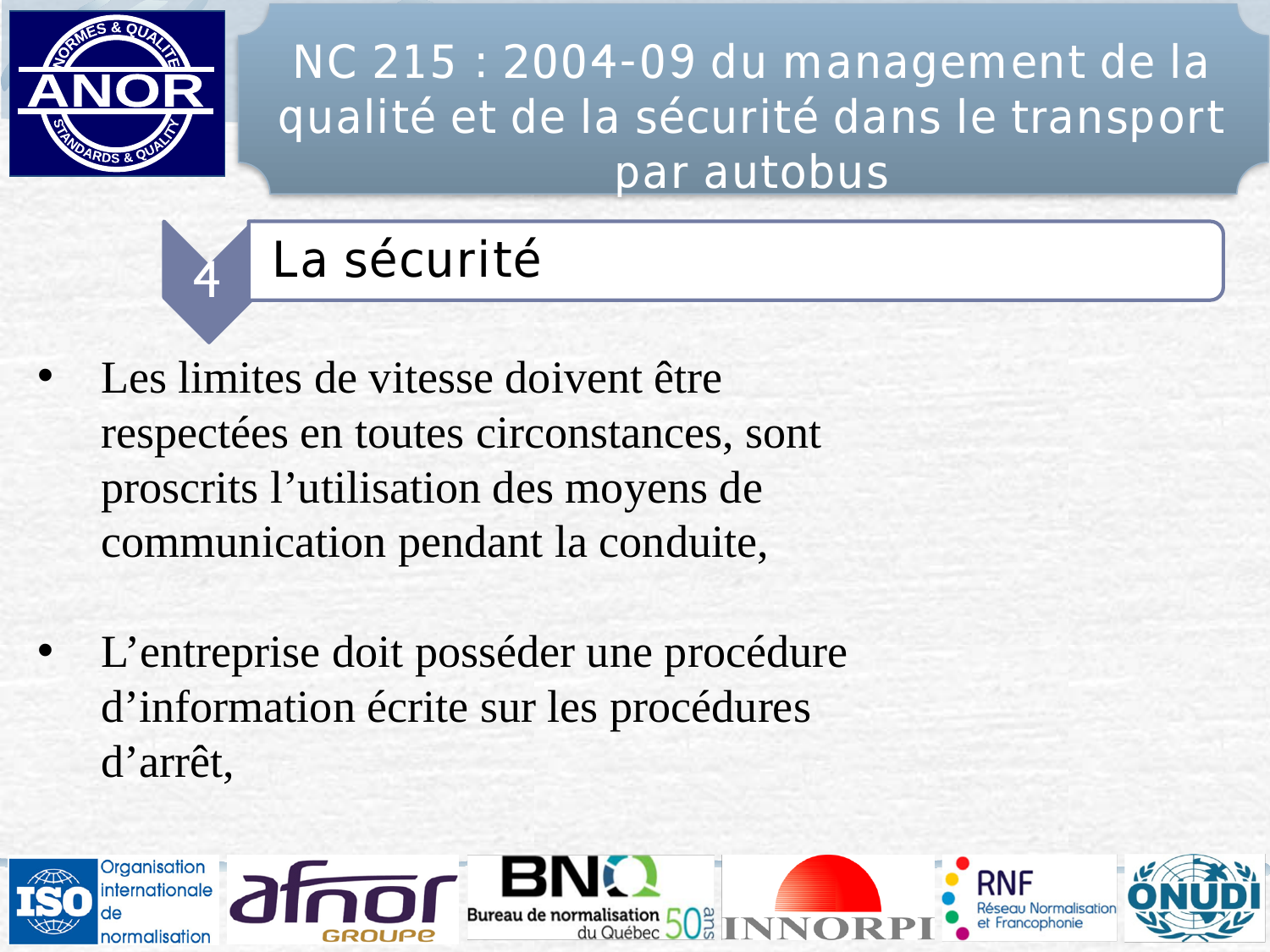

NC 215 : 2004-09 du management de la qualité et de la sécurité dans le transport par autobus

4

La sécurité
Les limites de vitesse doivent être respectées en toutes circonstances, sont proscrits l’utilisation des moyens de communication pendant la conduite,

L’entreprise doit posséder une procédure d’information écrite sur les procédures d’arrêt,